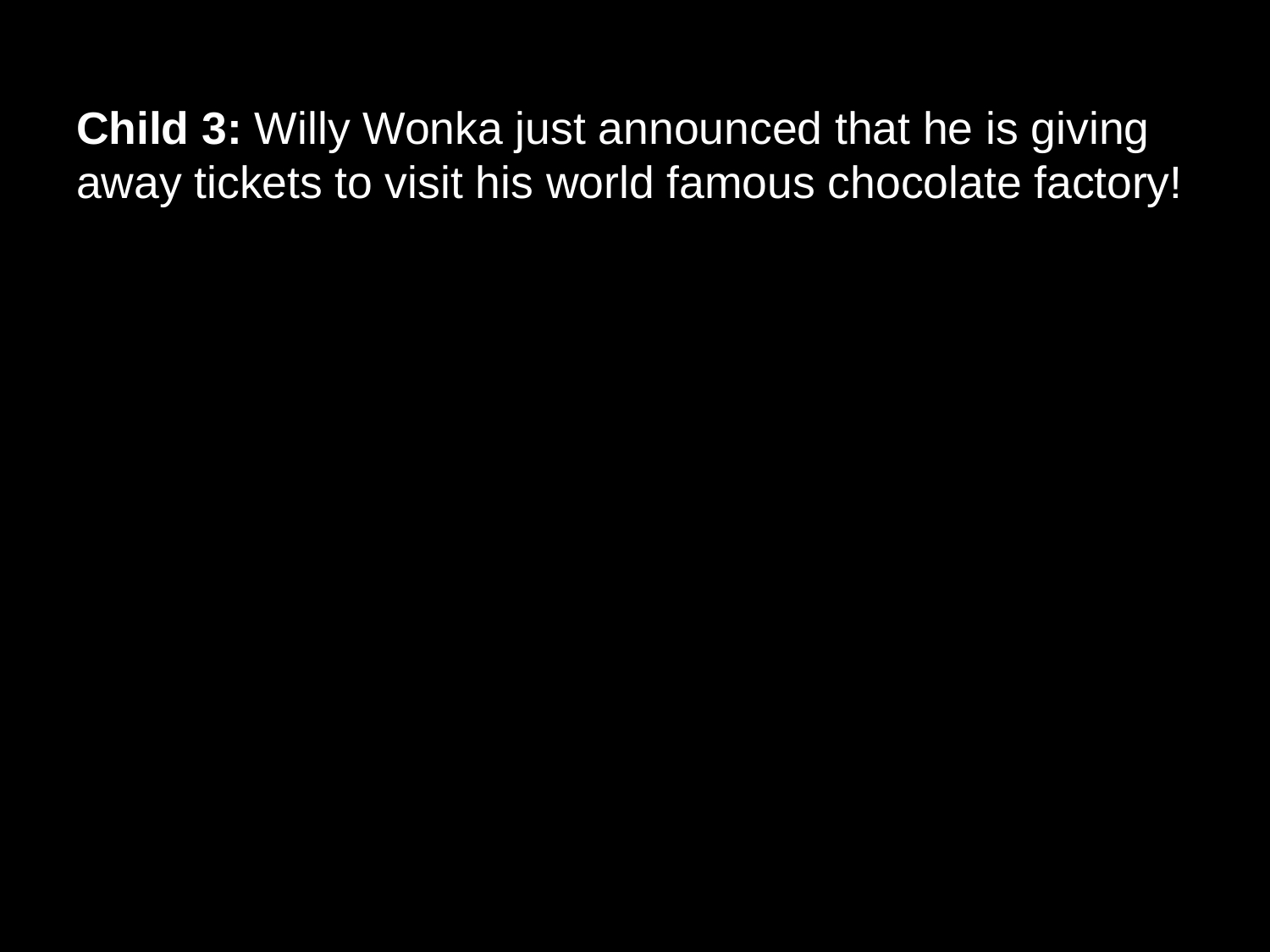

# Child 3: Willy Wonka just announced that he is giving away tickets to visit his world famous chocolate factory!